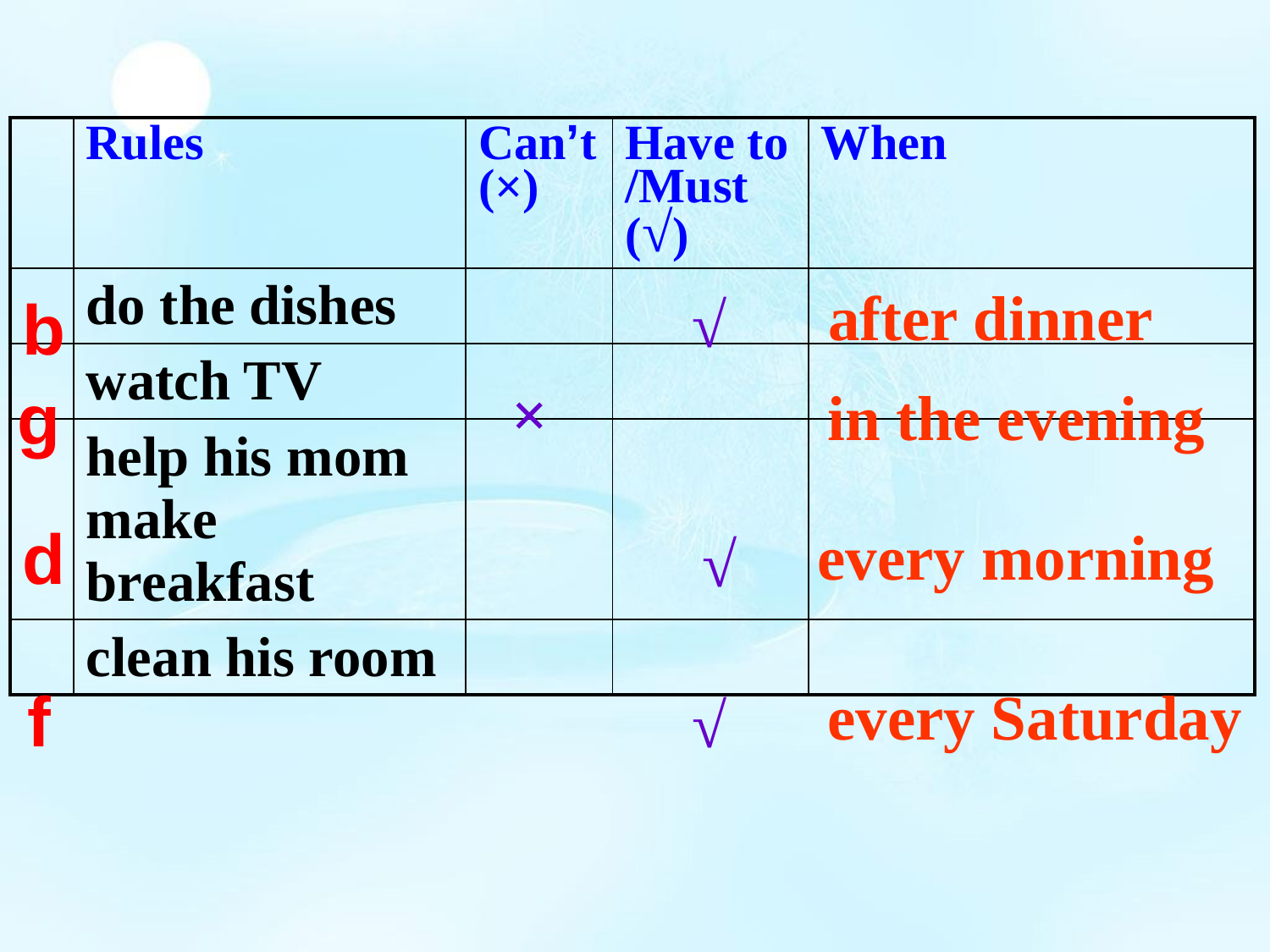

|  | Rules | Can’t (×) | Have to /Must (√) | When |
| --- | --- | --- | --- | --- |
|  | do the dishes |  |  |  |
|  | watch TV |  |  |  |
|  | help his mom make breakfast |  |  |  |
|  | clean his room |  |  |  |
after dinner
b
√
g
×
in the evening
d
every morning
√
f
every Saturday
√